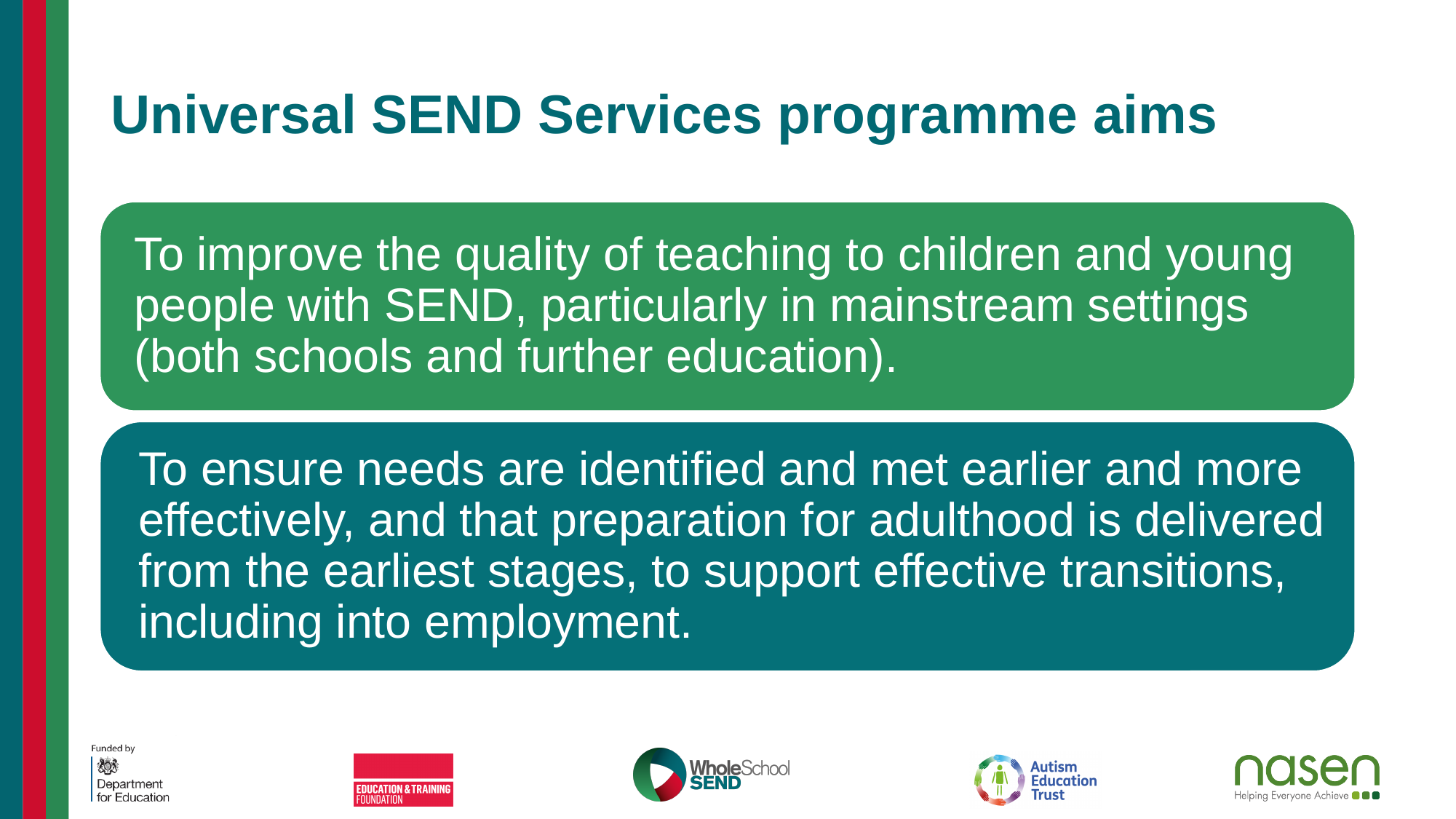

Universal SEND Services programme aims
To improve the quality of teaching to children and young people with SEND, particularly in mainstream settings (both schools and further education).
To ensure needs are identified and met earlier and more effectively, and that preparation for adulthood is delivered from the earliest stages, to support effective transitions, including into employment.